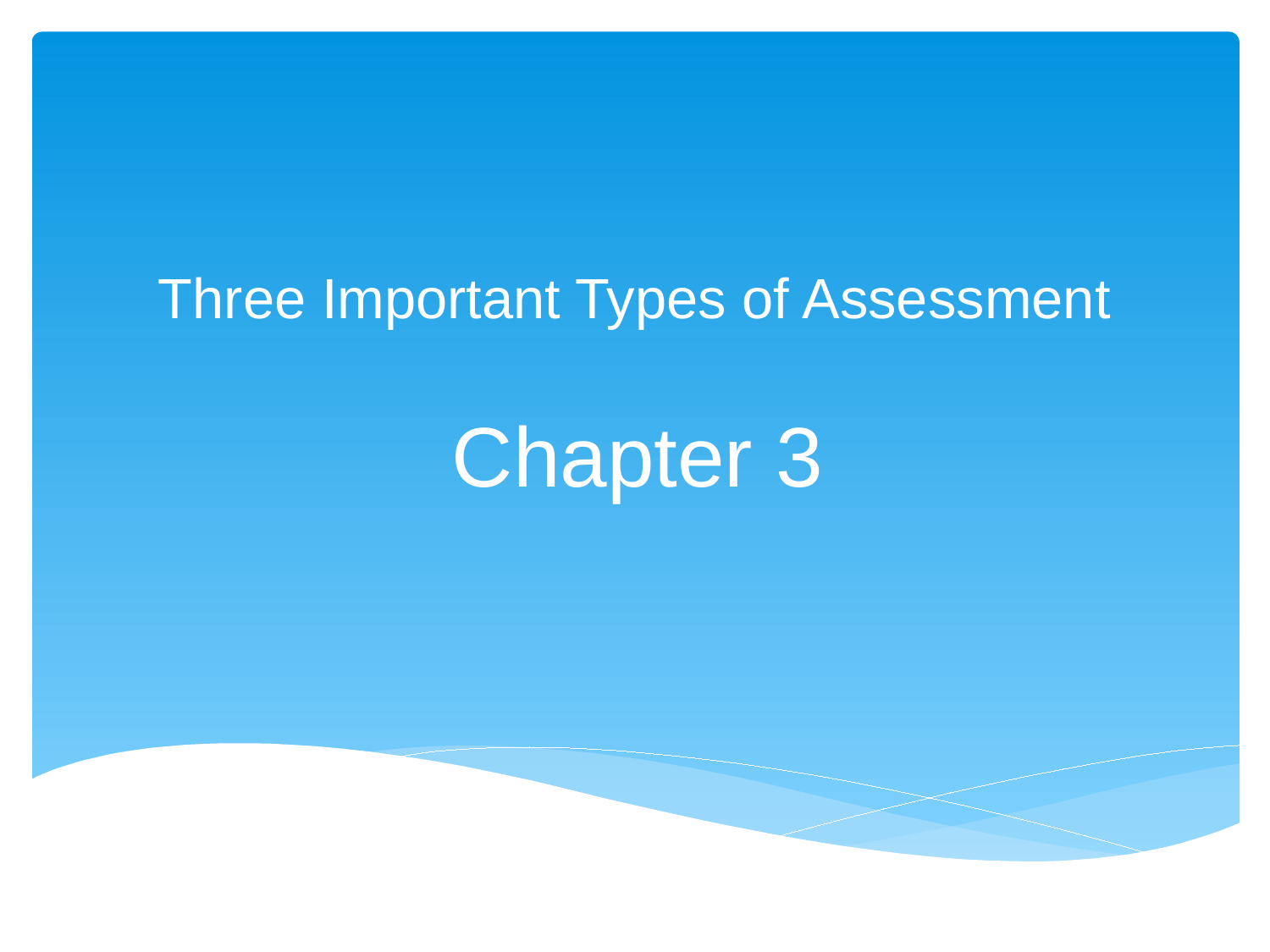

# Three Important Types of Assessment
Chapter 3